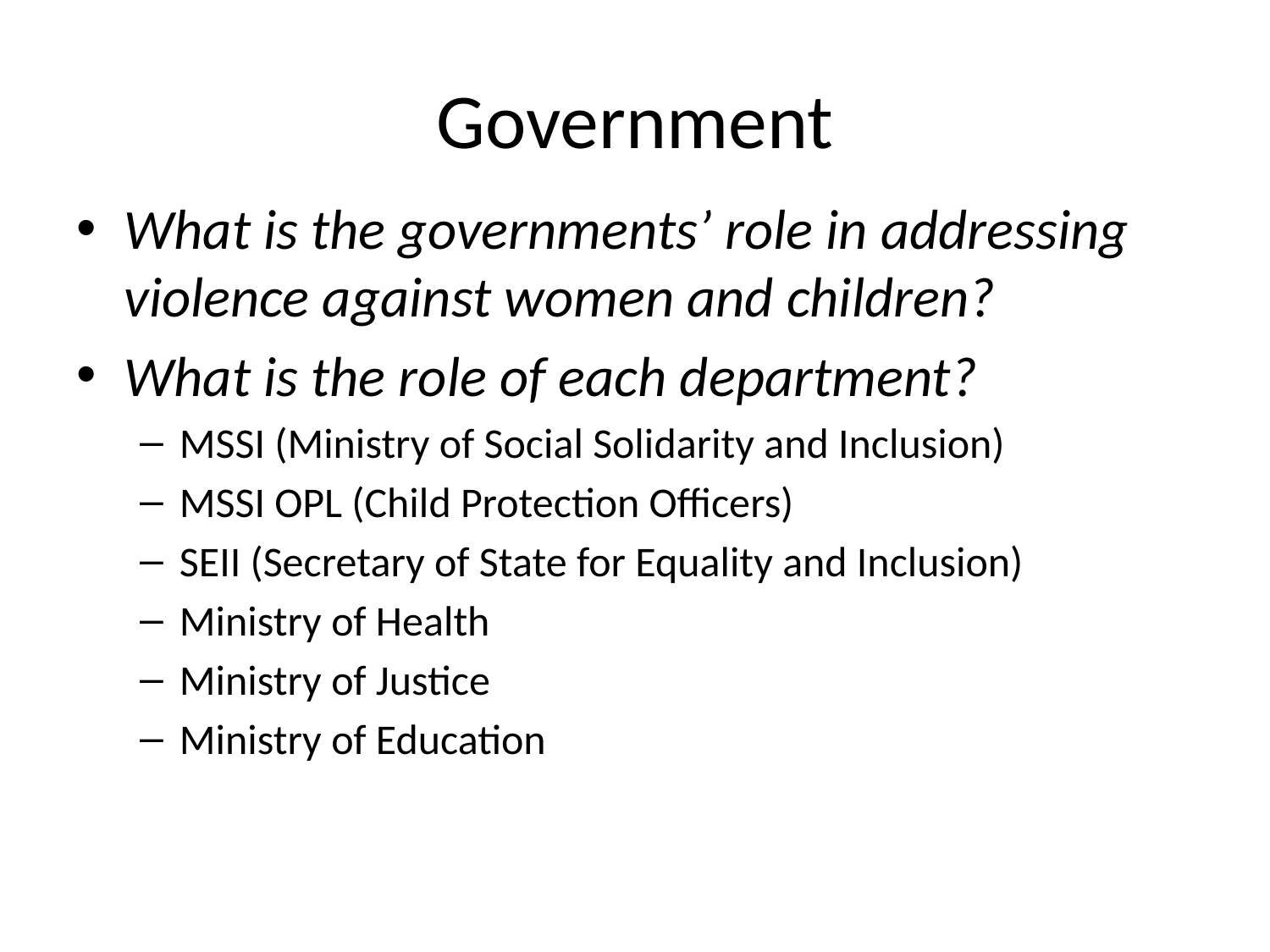

# Government
What is the governments’ role in addressing violence against women and children?
What is the role of each department?
MSSI (Ministry of Social Solidarity and Inclusion)
MSSI OPL (Child Protection Officers)
SEII (Secretary of State for Equality and Inclusion)
Ministry of Health
Ministry of Justice
Ministry of Education